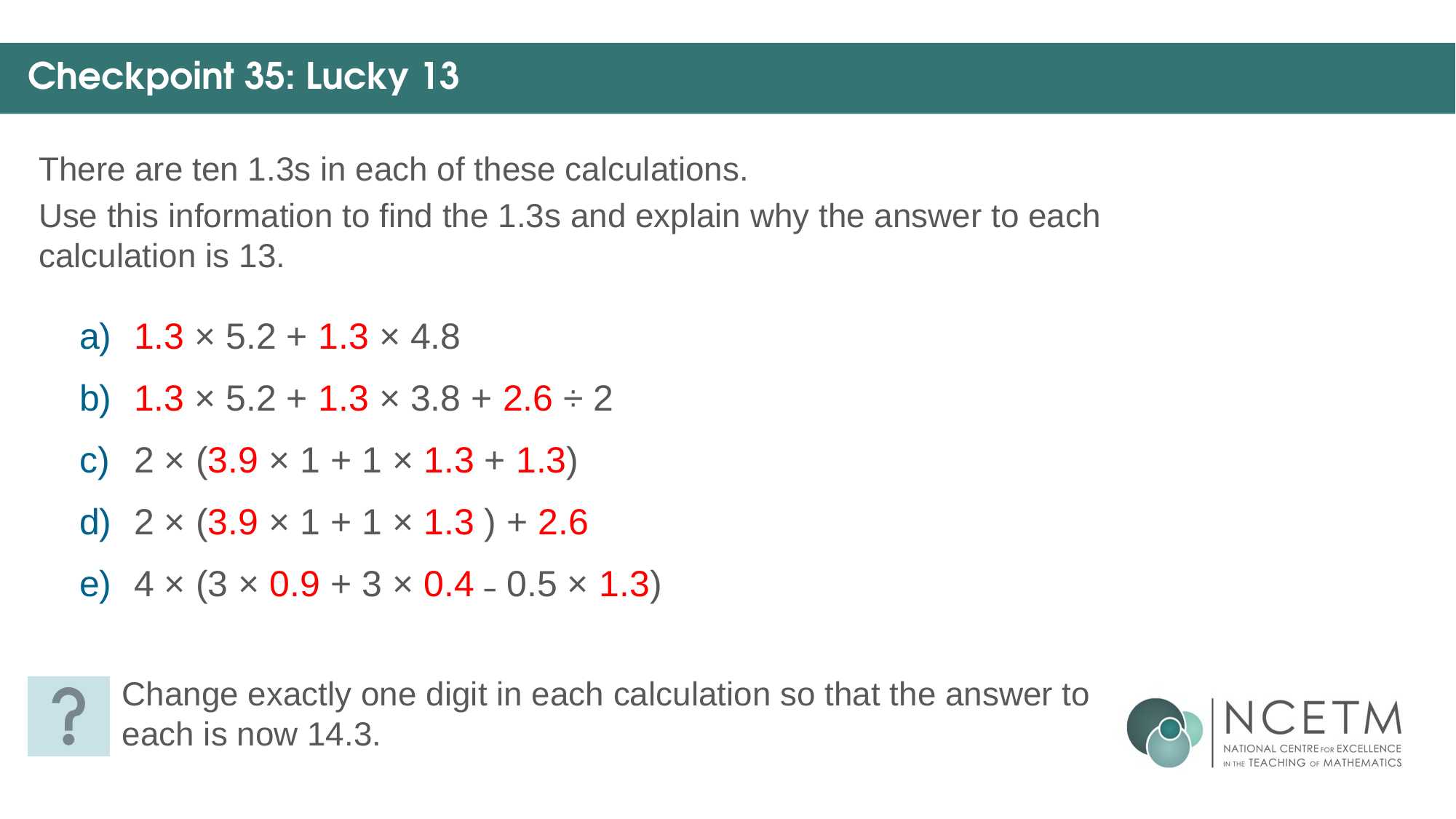

Checkpoint 35: Lucky 13

There are ten 1.3s in each of these calculations.
Use this information to find the 1.3s and explain why the answer to each calculation is 13.
1.3 × 5.2 + 1.3 × 4.8
1.3 × 5.2 + 1.3 × 3.8 + 2.6 ÷ 2
2 × (3.9 × 1 + 1 × 1.3 + 1.3)
2 × (3.9 × 1 + 1 × 1.3 ) + 2.6
4 × (3 × 0.9 + 3 × 0.4 ˗ 0.5 × 1.3)
Change exactly one digit in each calculation so that the answer to each is now 14.3.